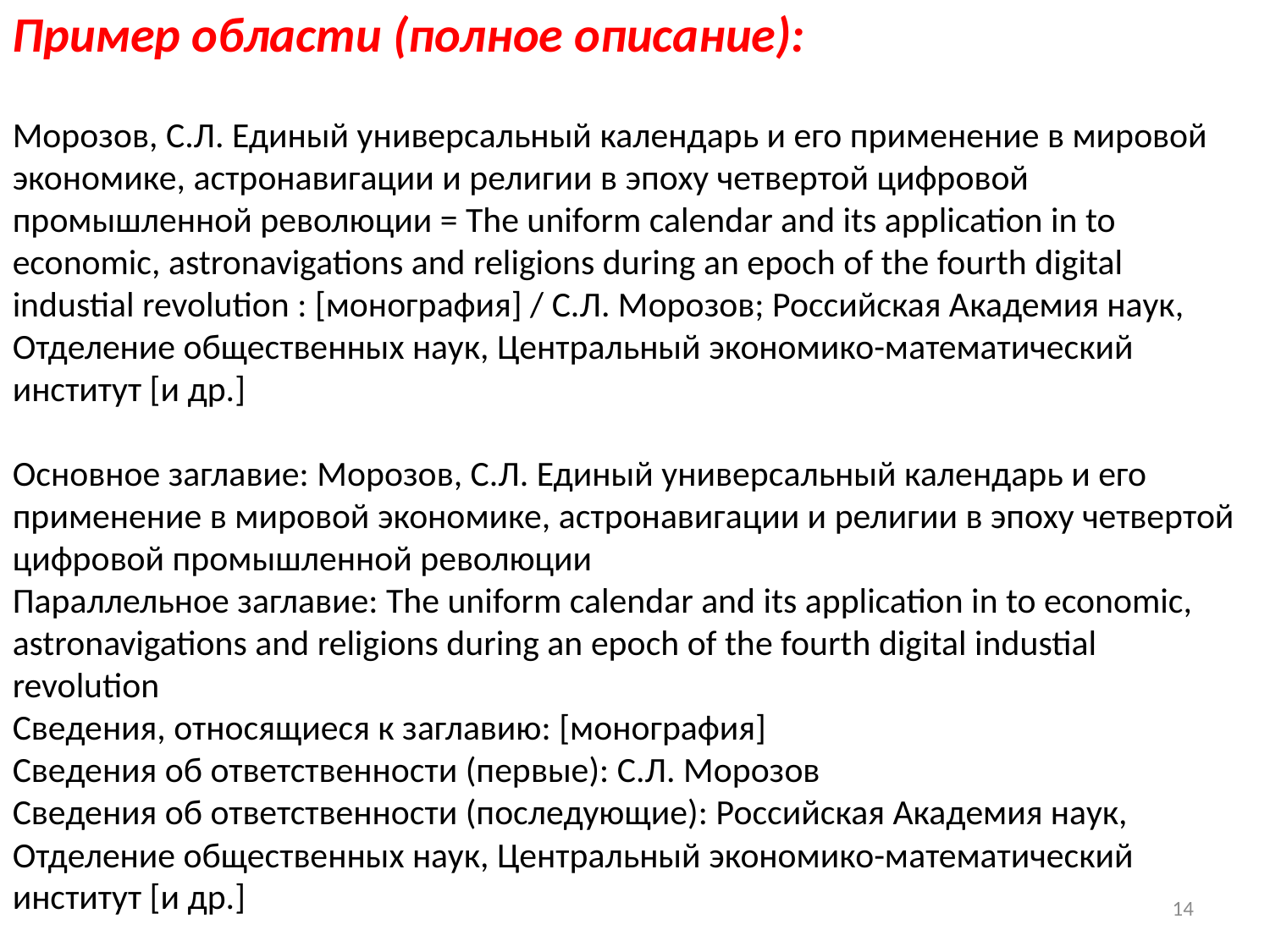

Пример области (полное описание):

Морозов, С.Л. Единый универсальный календарь и его применение в мировой экономике, астронавигации и религии в эпоху четвертой цифровой промышленной революции = The uniform calendar and its application in to economic, astronavigations and religions during an epoch of the fourth digital industial revolution : [монография] / С.Л. Морозов; Российская Академия наук, Отделение общественных наук, Центральный экономико-математический институт [и др.]

Основное заглавие: Морозов, С.Л. Единый универсальный календарь и его применение в мировой экономике, астронавигации и религии в эпоху четвертой цифровой промышленной революции
Параллельное заглавие: The uniform calendar and its application in to economic, astronavigations and religions during an epoch of the fourth digital industial revolution
Сведения, относящиеся к заглавию: [монография]
Сведения об ответственности (первые): С.Л. Морозов
Сведения об ответственности (последующие): Российская Академия наук, Отделение общественных наук, Центральный экономико-математический институт [и др.]

14